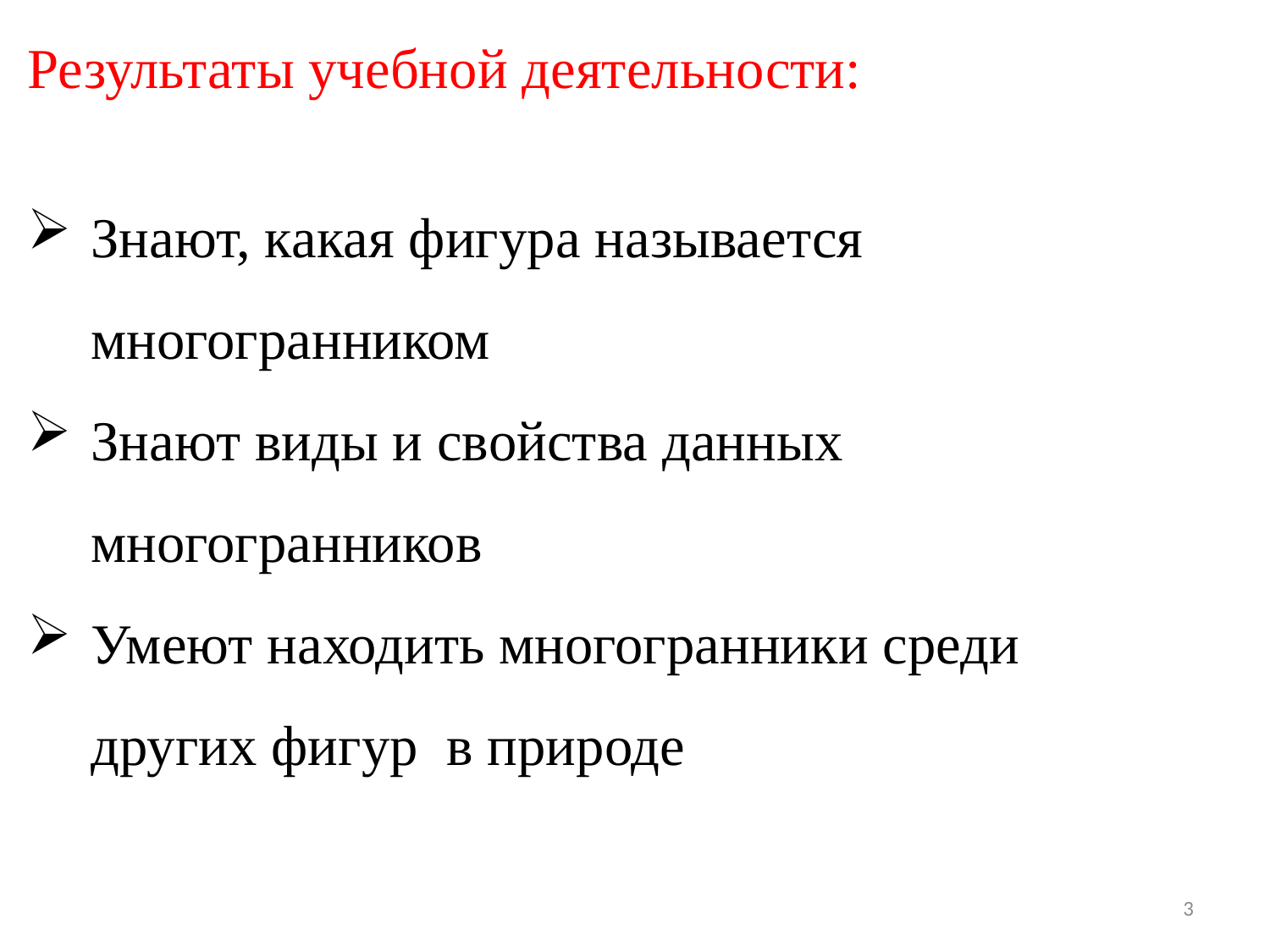

Результаты учебной деятельности:

Знают, какая фигура называется многогранником
Знают виды и свойства данных многогранников
Умеют находить многогранники среди других фигур  в природе
3